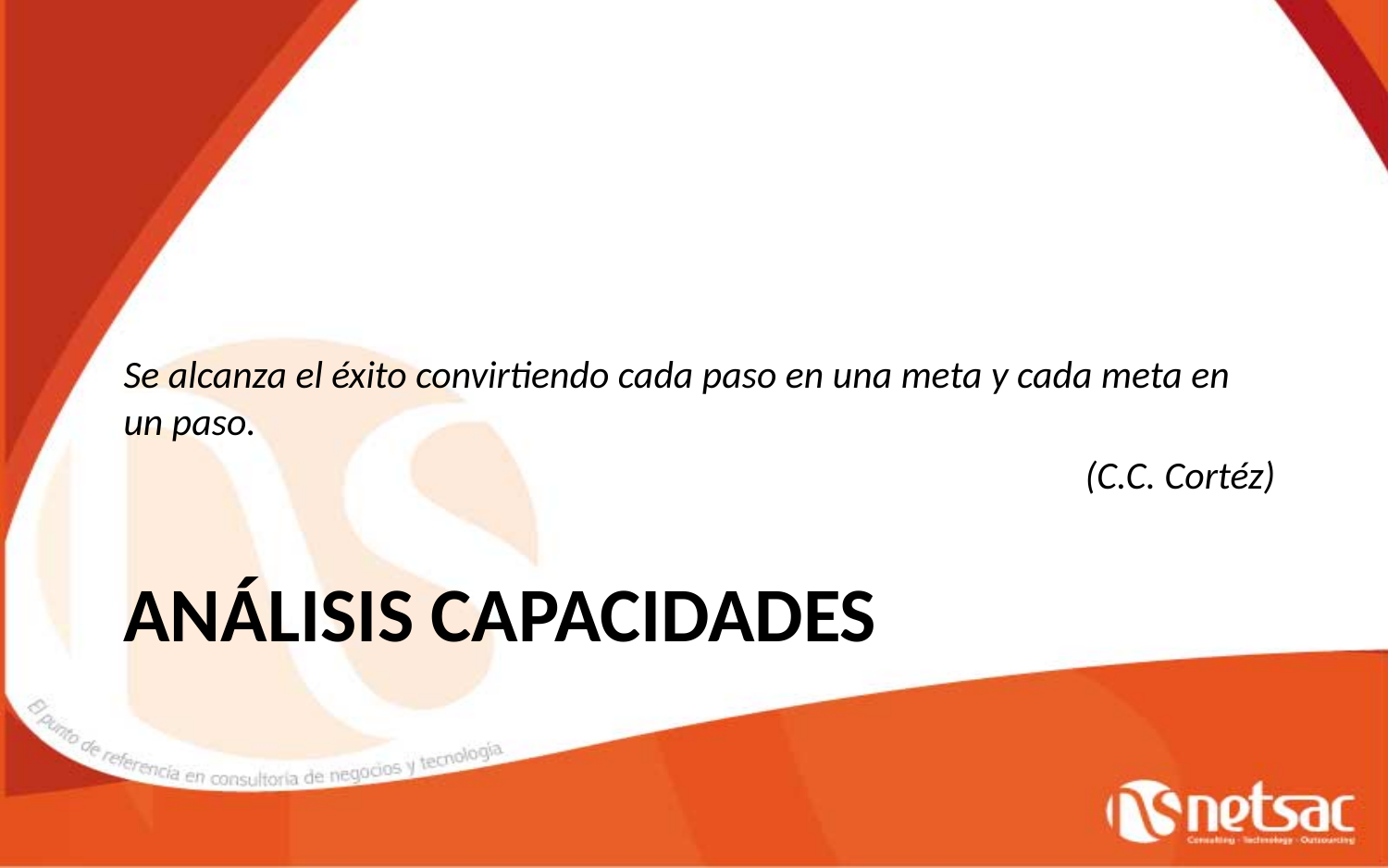

Se alcanza el éxito convirtiendo cada paso en una meta y cada meta en un paso.
(C.C. Cortéz)‏

# Análisis capacidades